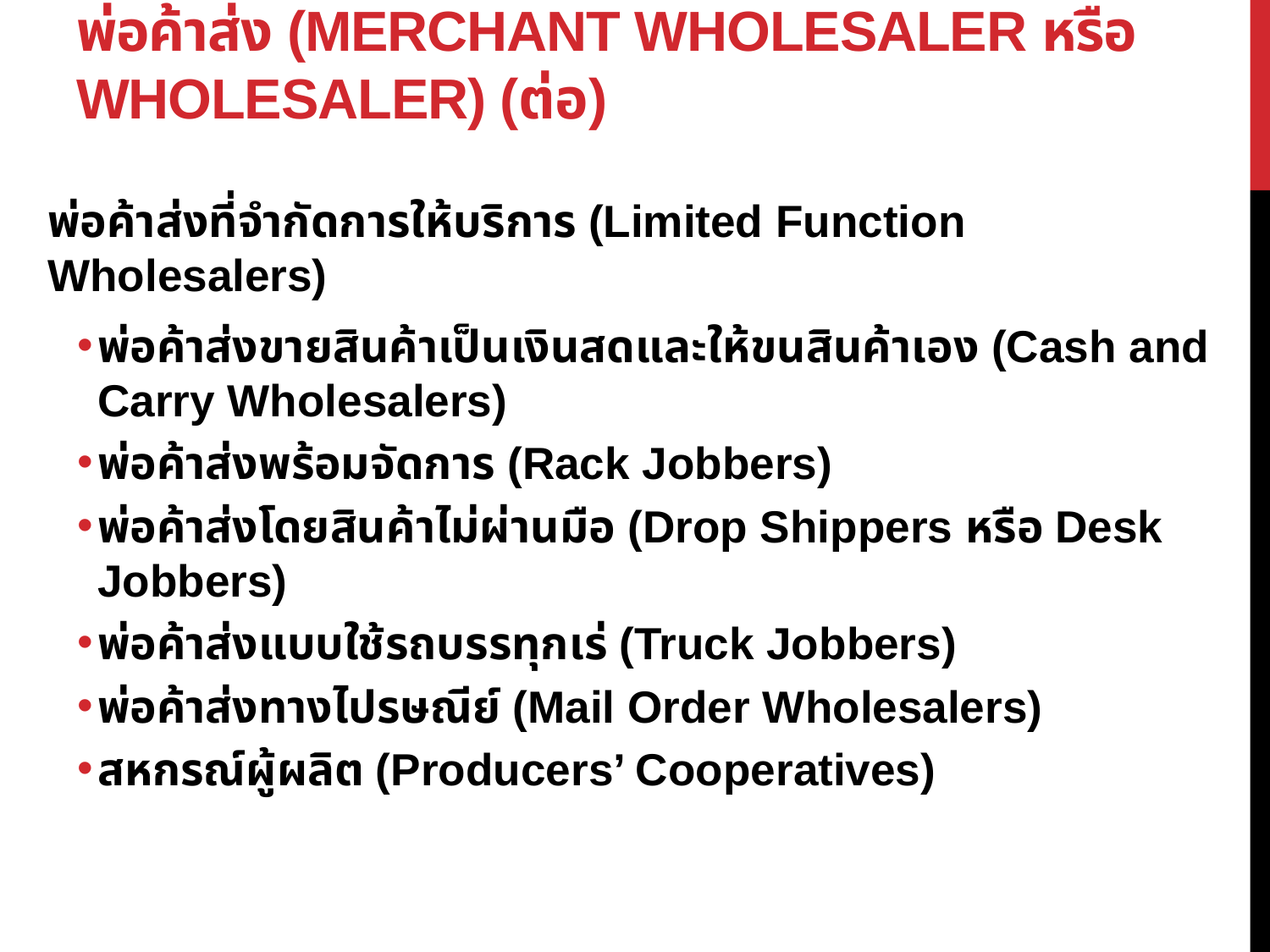

# พ่อค้าส่ง (Merchant Wholesaler หรือ Wholesaler) (ต่อ)
พ่อค้าส่งที่จำกัดการให้บริการ (Limited Function Wholesalers)
พ่อค้าส่งขายสินค้าเป็นเงินสดและให้ขนสินค้าเอง (Cash and Carry Wholesalers)
พ่อค้าส่งพร้อมจัดการ (Rack Jobbers)
พ่อค้าส่งโดยสินค้าไม่ผ่านมือ (Drop Shippers หรือ Desk Jobbers)
พ่อค้าส่งแบบใช้รถบรรทุกเร่ (Truck Jobbers)
พ่อค้าส่งทางไปรษณีย์ (Mail Order Wholesalers)
สหกรณ์ผู้ผลิต (Producers’ Cooperatives)